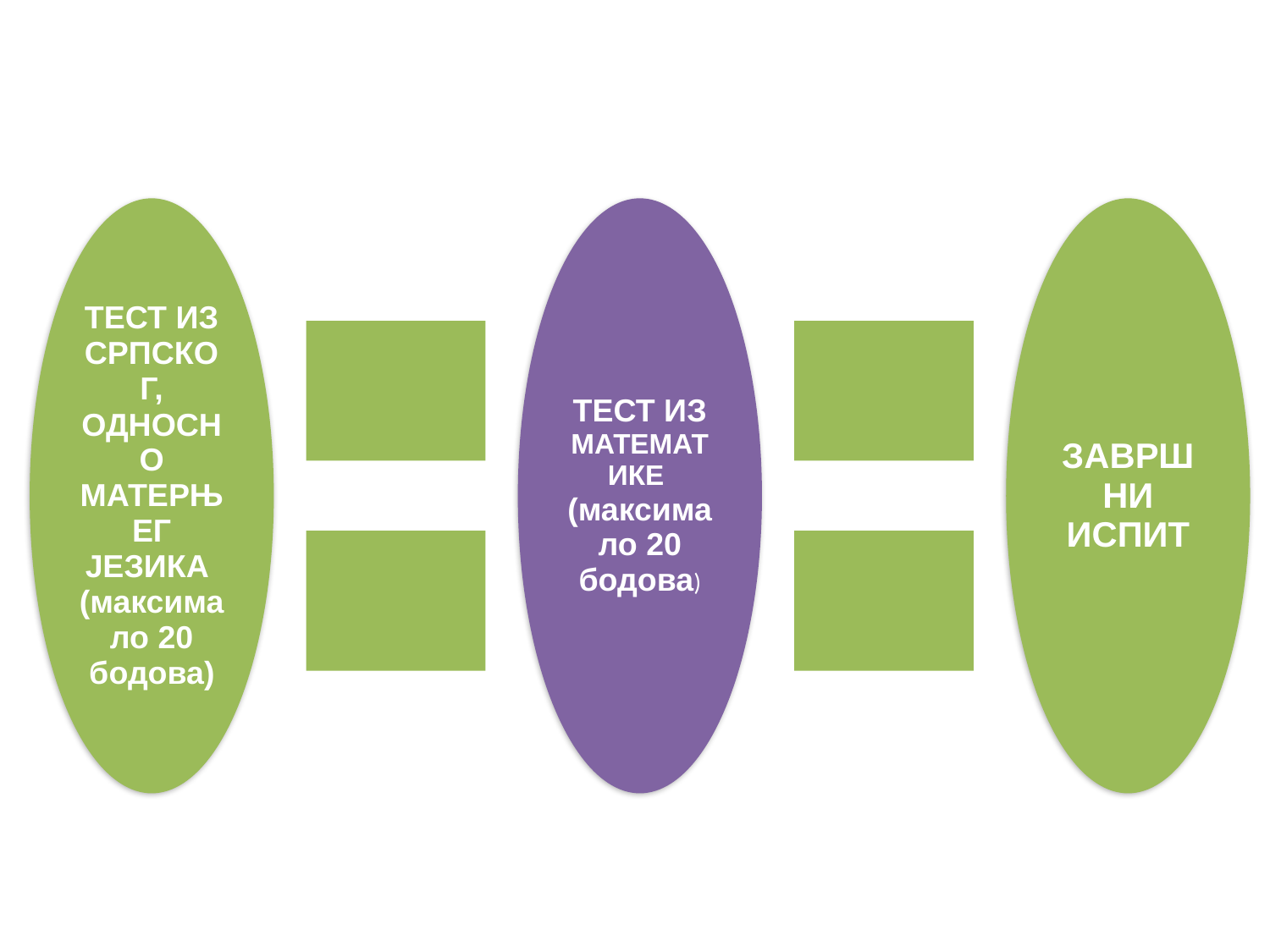

ТЕСТ ИЗ СРПСКОГ,
ОДНОСНО МАТЕРЊЕГ ЈЕЗИКА
(максимало 20 бодова)
ТЕСТ ИЗ МАТЕМАТИКЕ
(максимало 20 бодова)
ЗАВРШНИ ИСПИТ